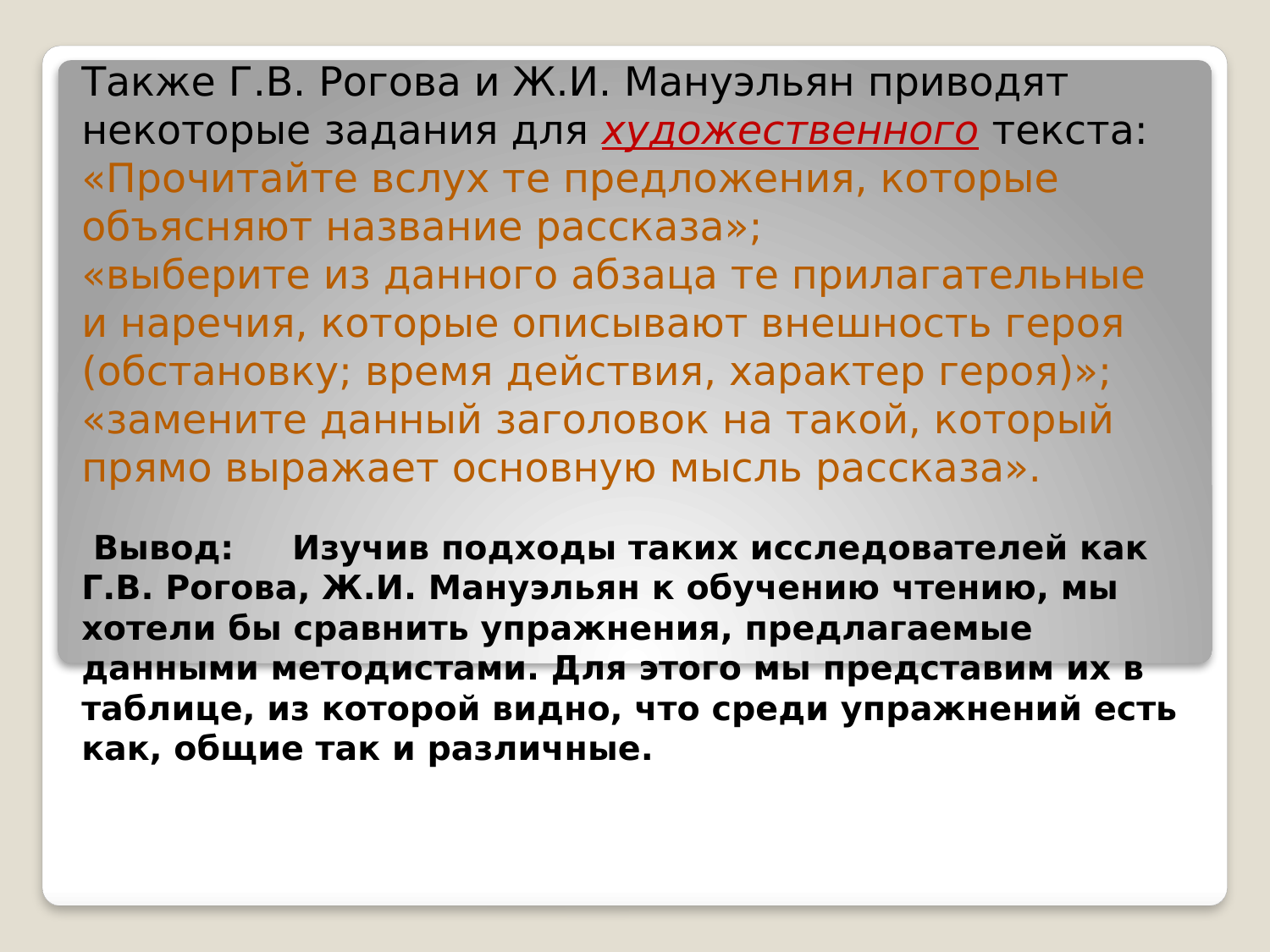

Также Г.В. Рогова и Ж.И. Мануэльян приводят некоторые задания для художественного текста:
«Прочитайте вслух те предложения, которые объясняют название рассказа»;
«выберите из данного абзаца те прилагательные и наречия, которые описывают внешность героя (обстановку; время действия, характер героя)»; «замените данный заголовок на такой, который прямо выражает основную мысль рассказа».

 Вывод:     Изучив подходы таких исследователей как Г.В. Рогова, Ж.И. Мануэльян к обучению чтению, мы хотели бы сравнить упражнения, предлагаемые данными методистами. Для этого мы представим их в таблице, из которой видно, что среди упражнений есть как, общие так и различные.